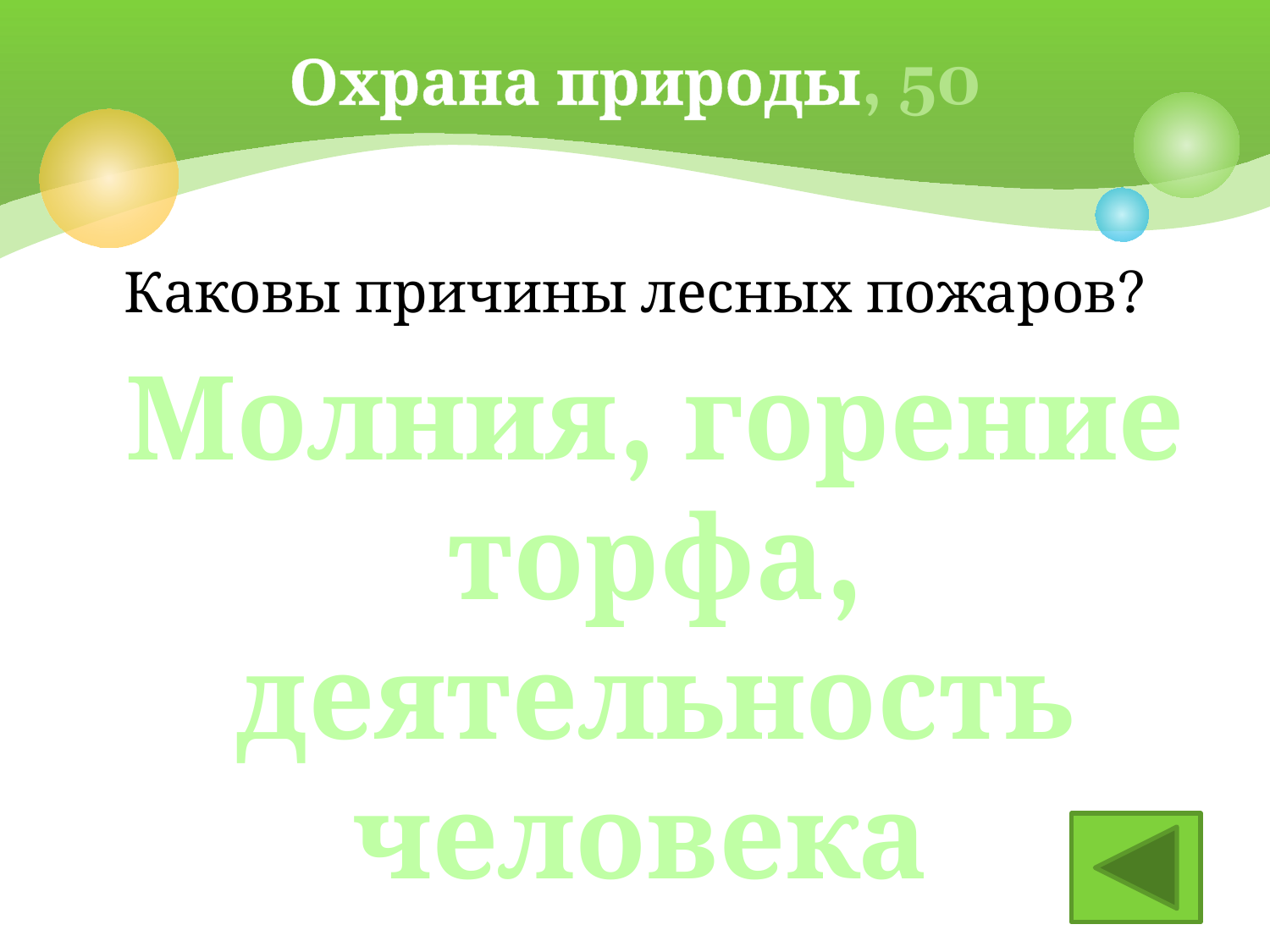

# Охрана природы, 50
Каковы причины лесных пожаров?
Молния, горение торфа, деятельность человека